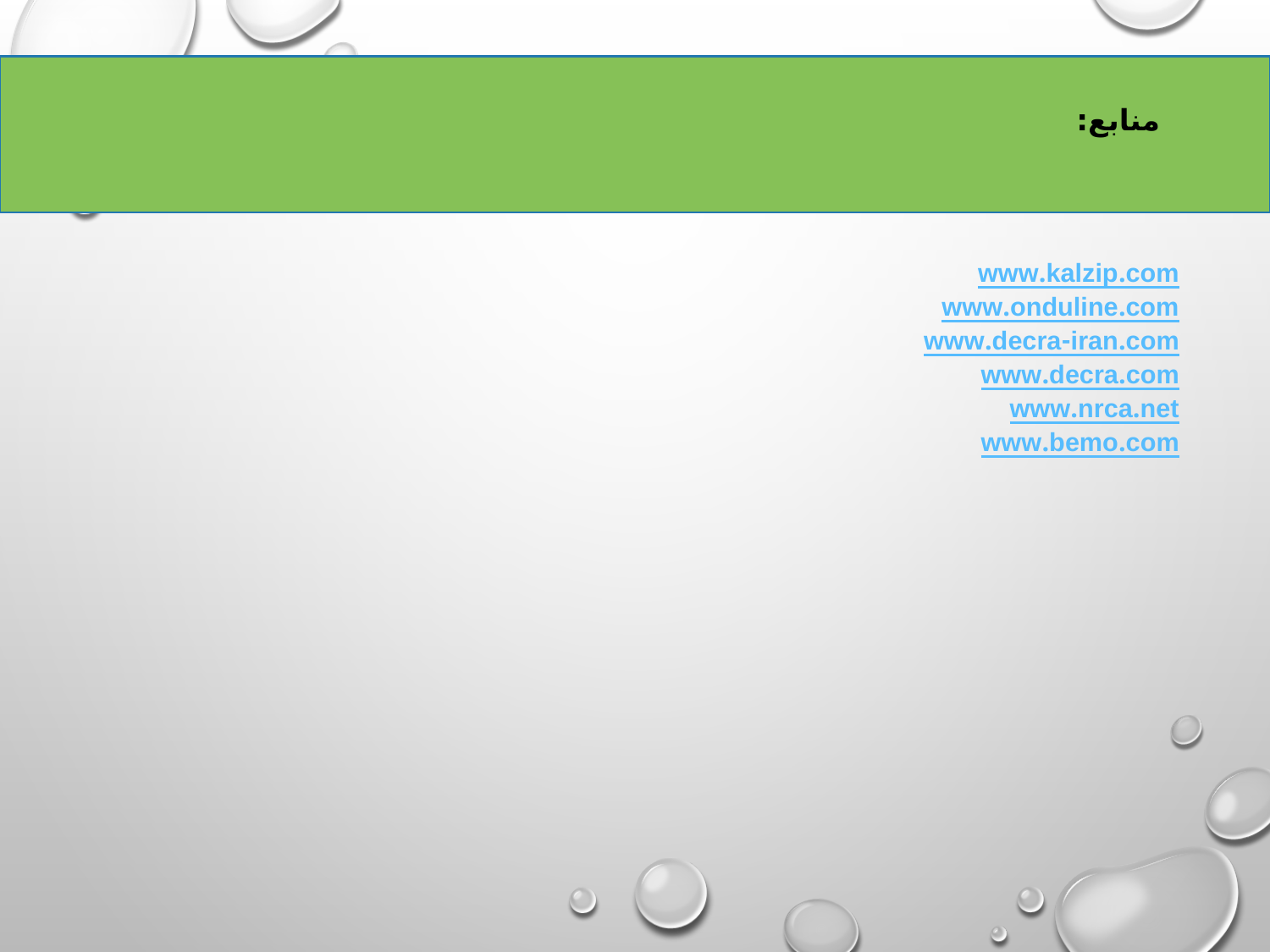

منابع:

www.kalzip.com
www.onduline.com
www.decra-iran.com
www.decra.com
www.nrca.net
www.bemo.com